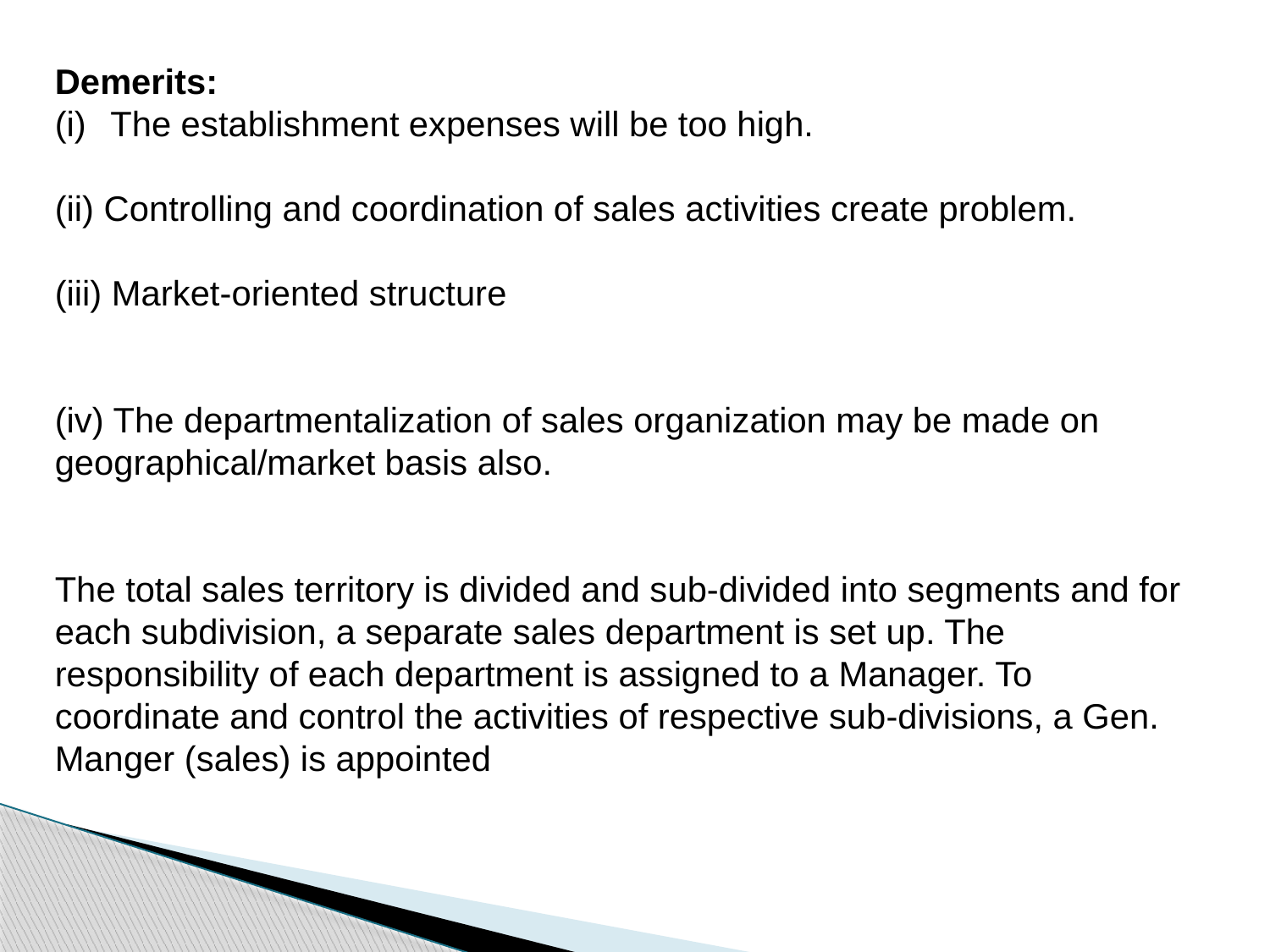

Demerits:
The establishment expenses will be too high.

(ii) Controlling and coordination of sales activities create problem.

(iii) Market-oriented structure

(iv) The departmentalization of sales organization may be made on geographical/market basis also.

The total sales territory is divided and sub-divided into segments and for each sub­division, a separate sales department is set up. The responsibility of each department is assigned to a Manager. To coordinate and control the activities of respective sub-divisions, a Gen. Manger (sales) is appointed